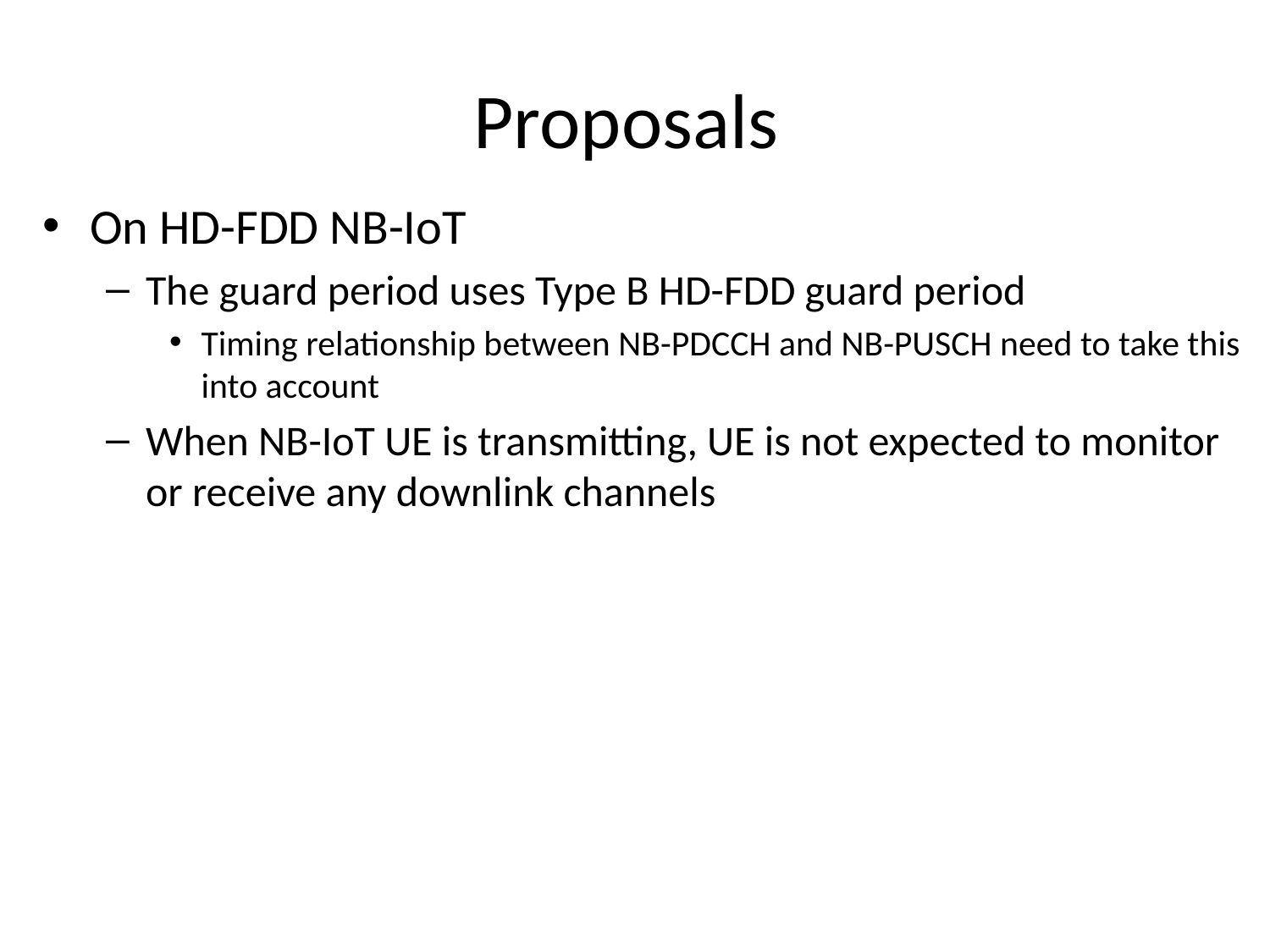

# Proposals
On HD-FDD NB-IoT
The guard period uses Type B HD-FDD guard period
Timing relationship between NB-PDCCH and NB-PUSCH need to take this into account
When NB-IoT UE is transmitting, UE is not expected to monitor or receive any downlink channels